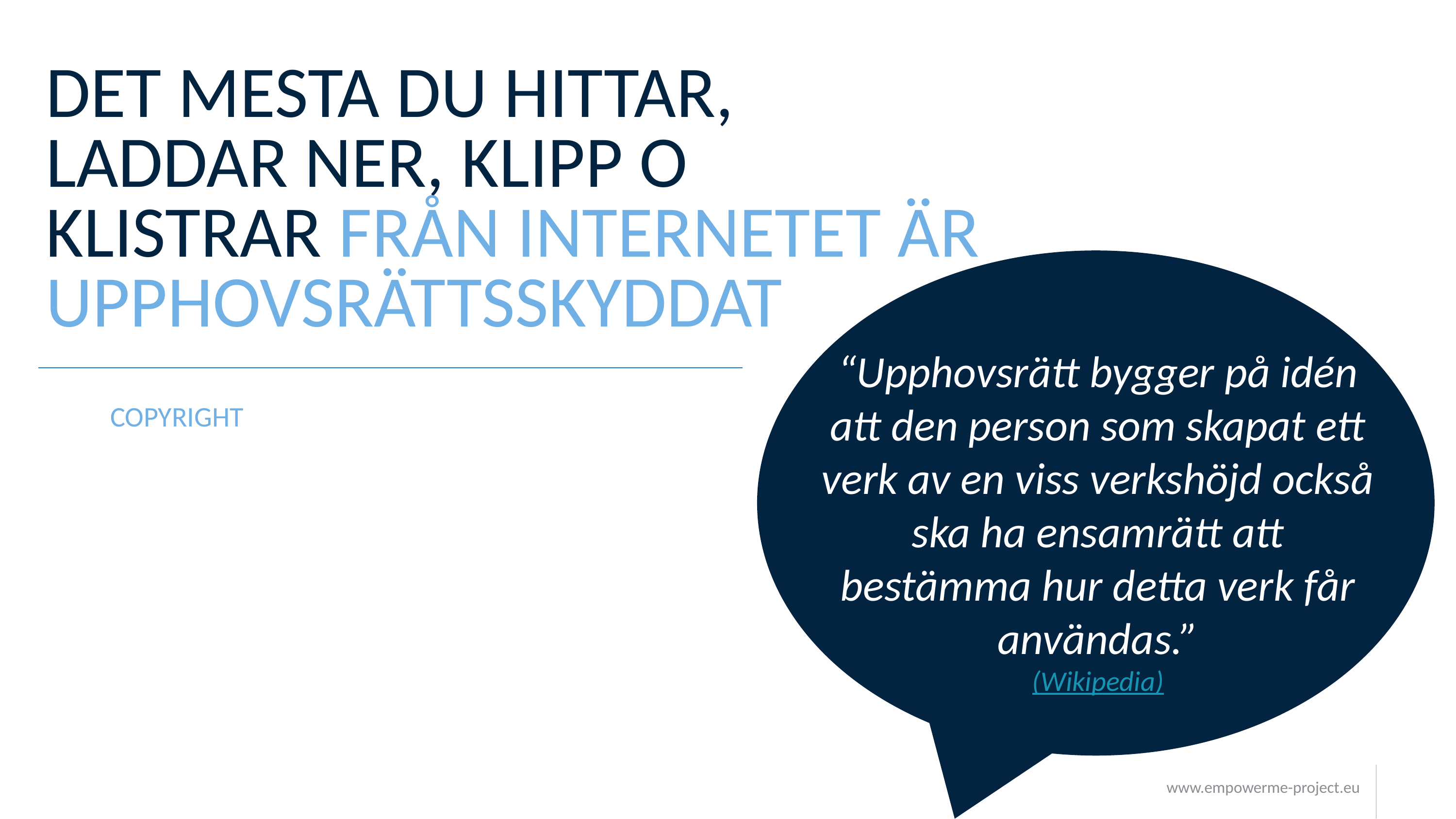

# DET MESTA DU HITTAR, LADDAR NER, KLIPP O KLISTRAR FRÅN INTERNETET ÄR UPPHOVSRÄTTSSKYDDAT

“Upphovsrätt bygger på idén att den person som skapat ett verk av en viss verkshöjd också ska ha ensamrätt att bestämma hur detta verk får användas.”
(Wikipedia)
COPYRIGHT
www.empowerme-project.eu